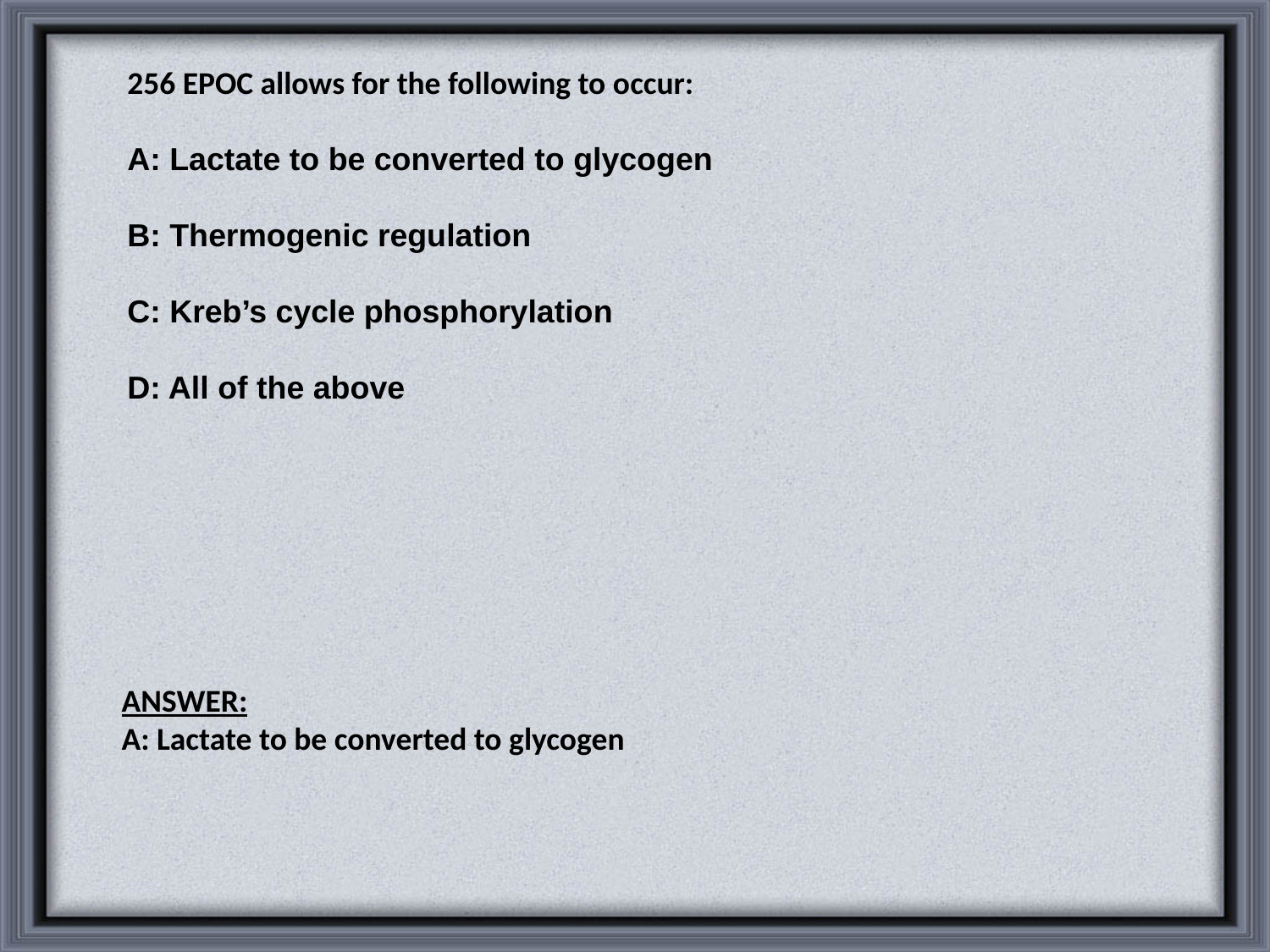

256 EPOC allows for the following to occur:

A: Lactate to be converted to glycogen

B: Thermogenic regulation

C: Kreb’s cycle phosphorylation

D: All of the above

ANSWER:
A: Lactate to be converted to glycogen